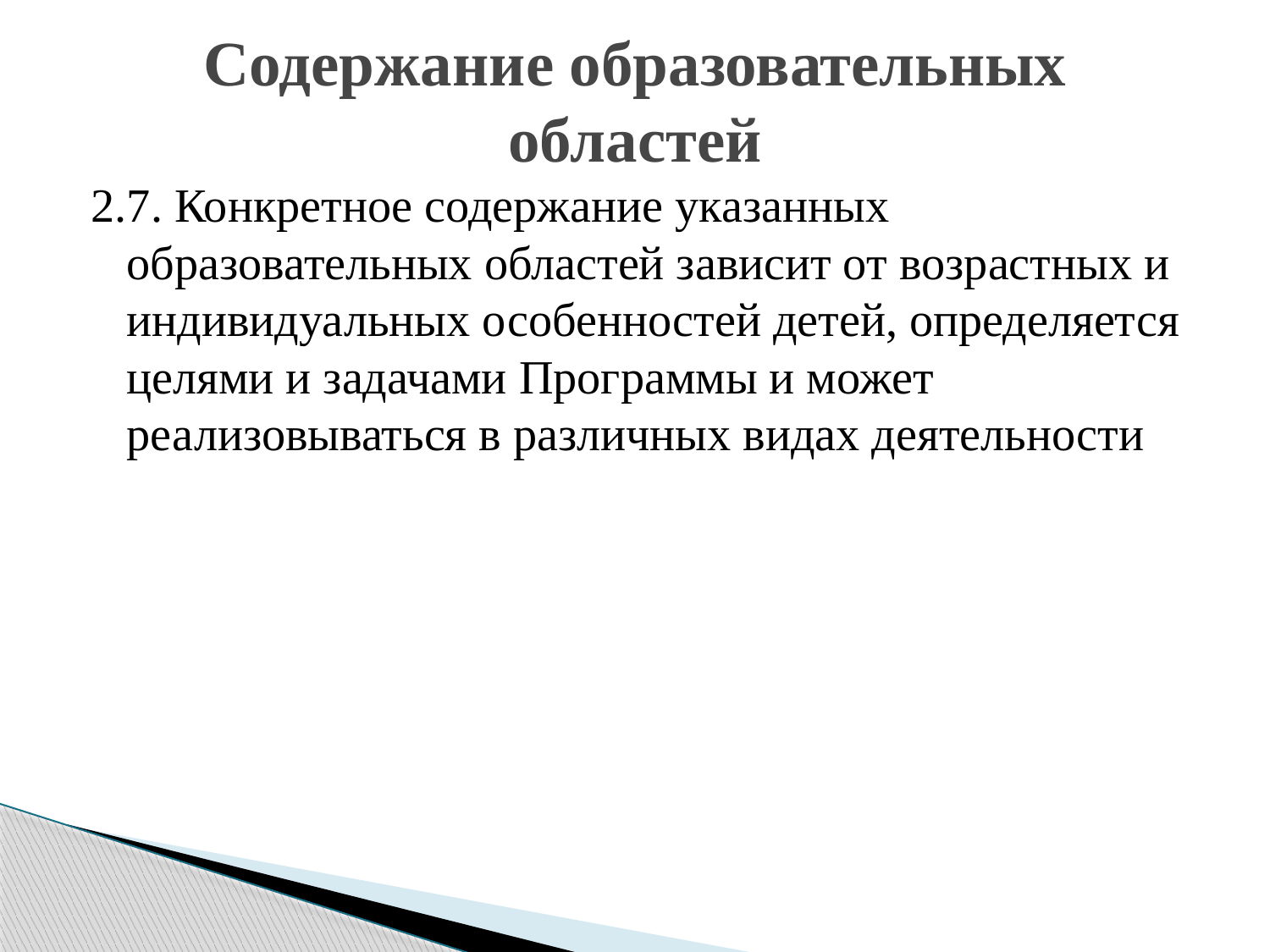

# Содержание образовательных областей
2.7. Конкретное содержание указанных образовательных областей зависит от возрастных и индивидуальных особенностей детей, определяется целями и задачами Программы и может реализовываться в различных видах деятельности